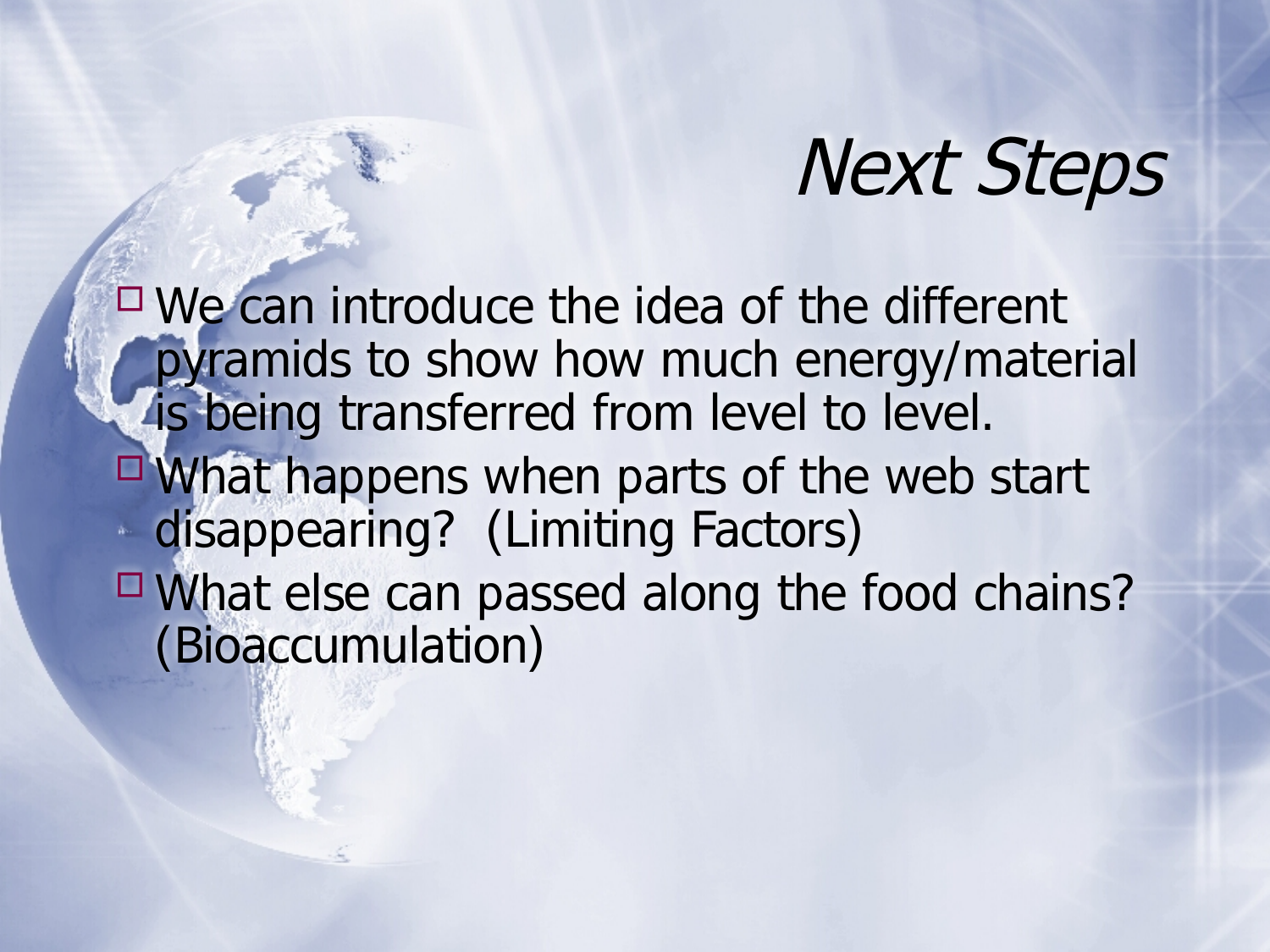

# Next Steps
We can introduce the idea of the different pyramids to show how much energy/material is being transferred from level to level.
What happens when parts of the web start disappearing?  (Limiting Factors)
What else can passed along the food chains?  (Bioaccumulation)